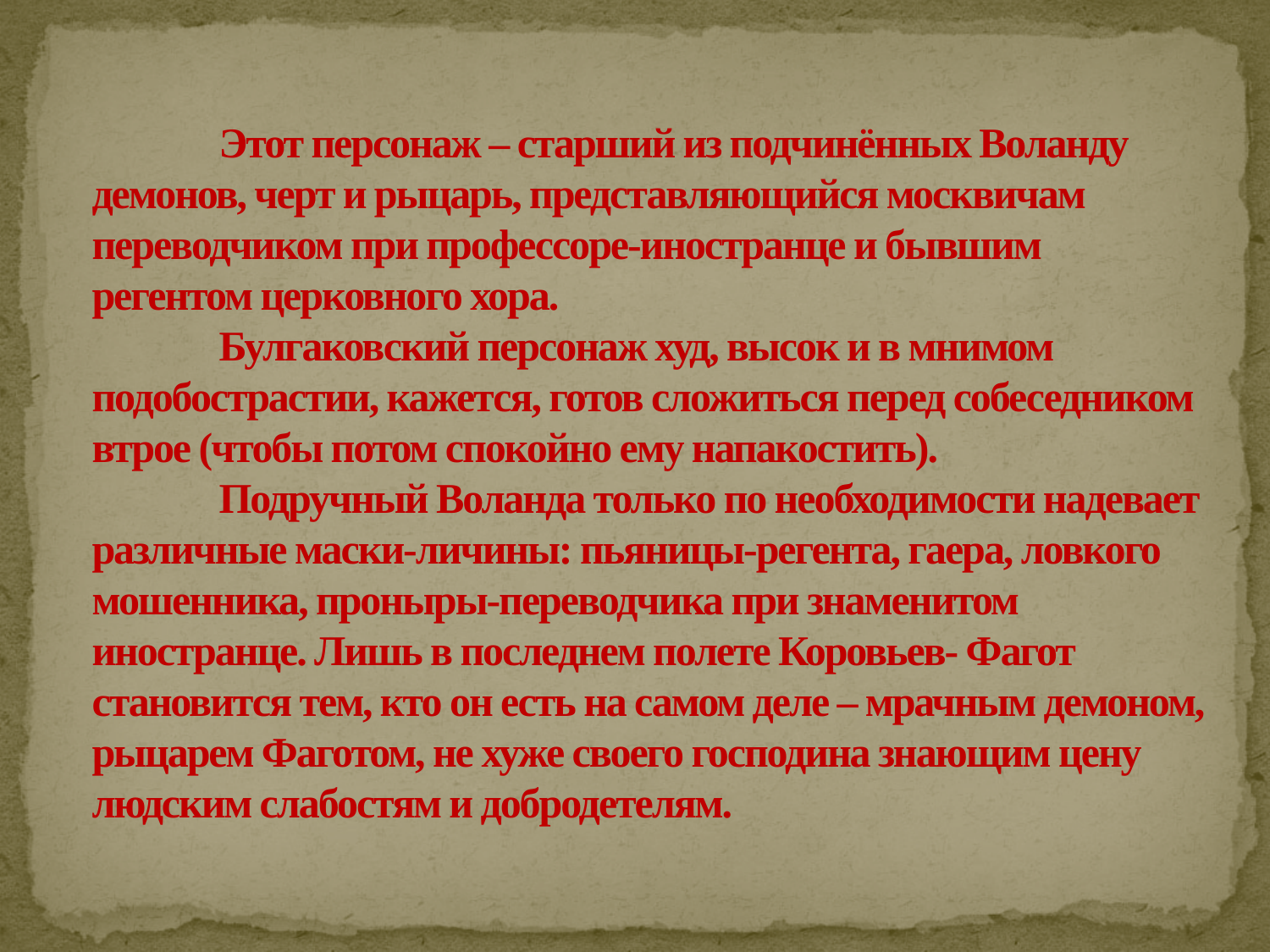

# Этот персонаж – старший из подчинённых Воланду демонов, черт и рыцарь, представляющийся москвичам переводчиком при профессоре-иностранце и бывшим регентом церковного хора. Булгаковский персонаж худ, высок и в мнимом подобострастии, кажется, готов сложиться перед собеседником втрое (чтобы потом спокойно ему напакостить). Подручный Воланда только по необходимости надевает различные маски-личины: пьяницы-регента, гаера, ловкого мошенника, проныры-переводчика при знаменитом иностранце. Лишь в последнем полете Коровьев- Фагот становится тем, кто он есть на самом деле – мрачным демоном, рыцарем Фаготом, не хуже своего господина знающим цену людским слабостям и добродетелям.